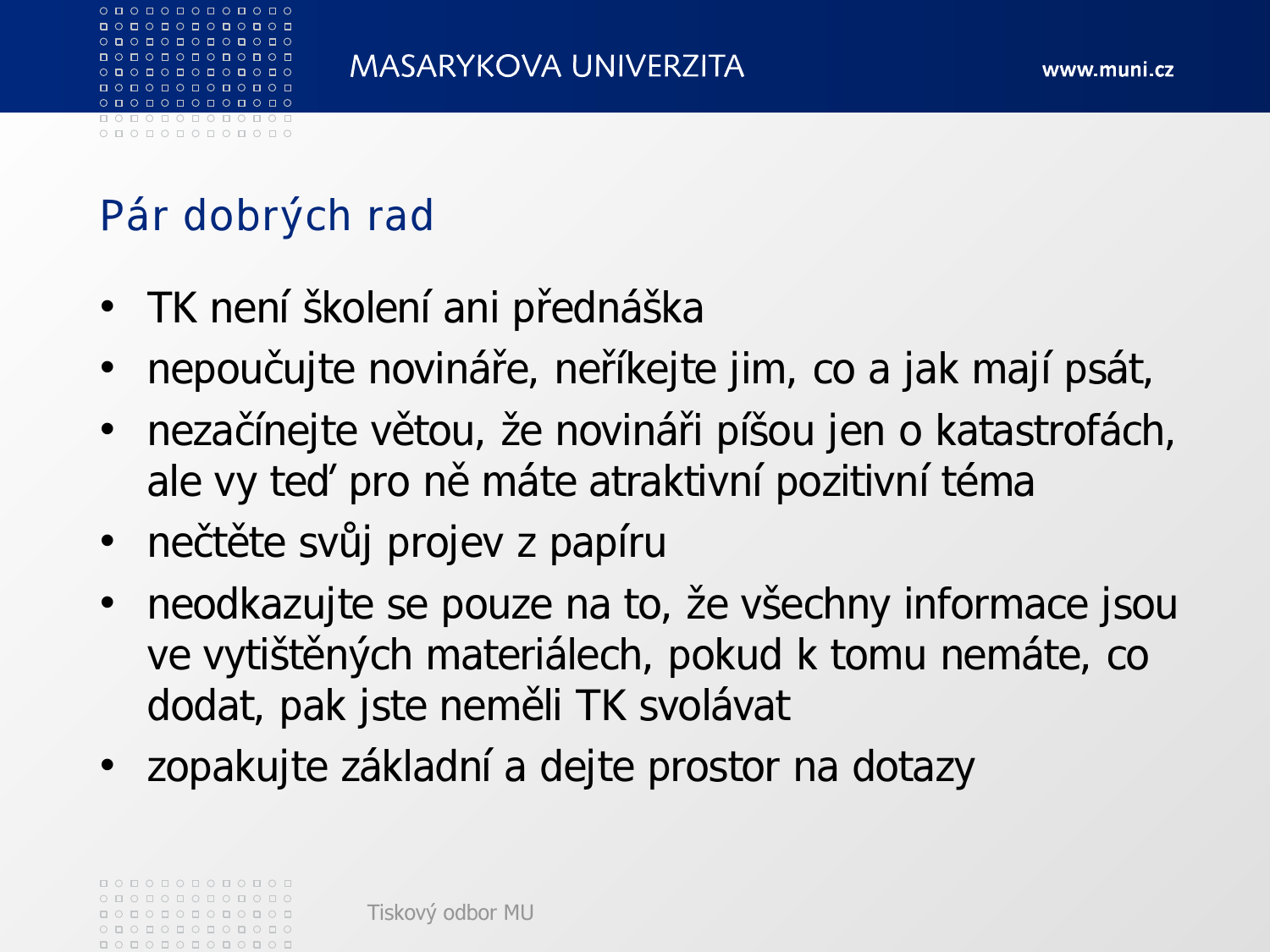

# Pár dobrých rad
TK není školení ani přednáška
nepoučujte novináře, neříkejte jim, co a jak mají psát,
nezačínejte větou, že novináři píšou jen o katastrofách, ale vy teď pro ně máte atraktivní pozitivní téma
nečtěte svůj projev z papíru
neodkazujte se pouze na to, že všechny informace jsou  ve vytištěných materiálech, pokud k tomu nemáte, co dodat, pak jste neměli TK svolávat
zopakujte základní a dejte prostor na dotazy
Tiskový odbor MU